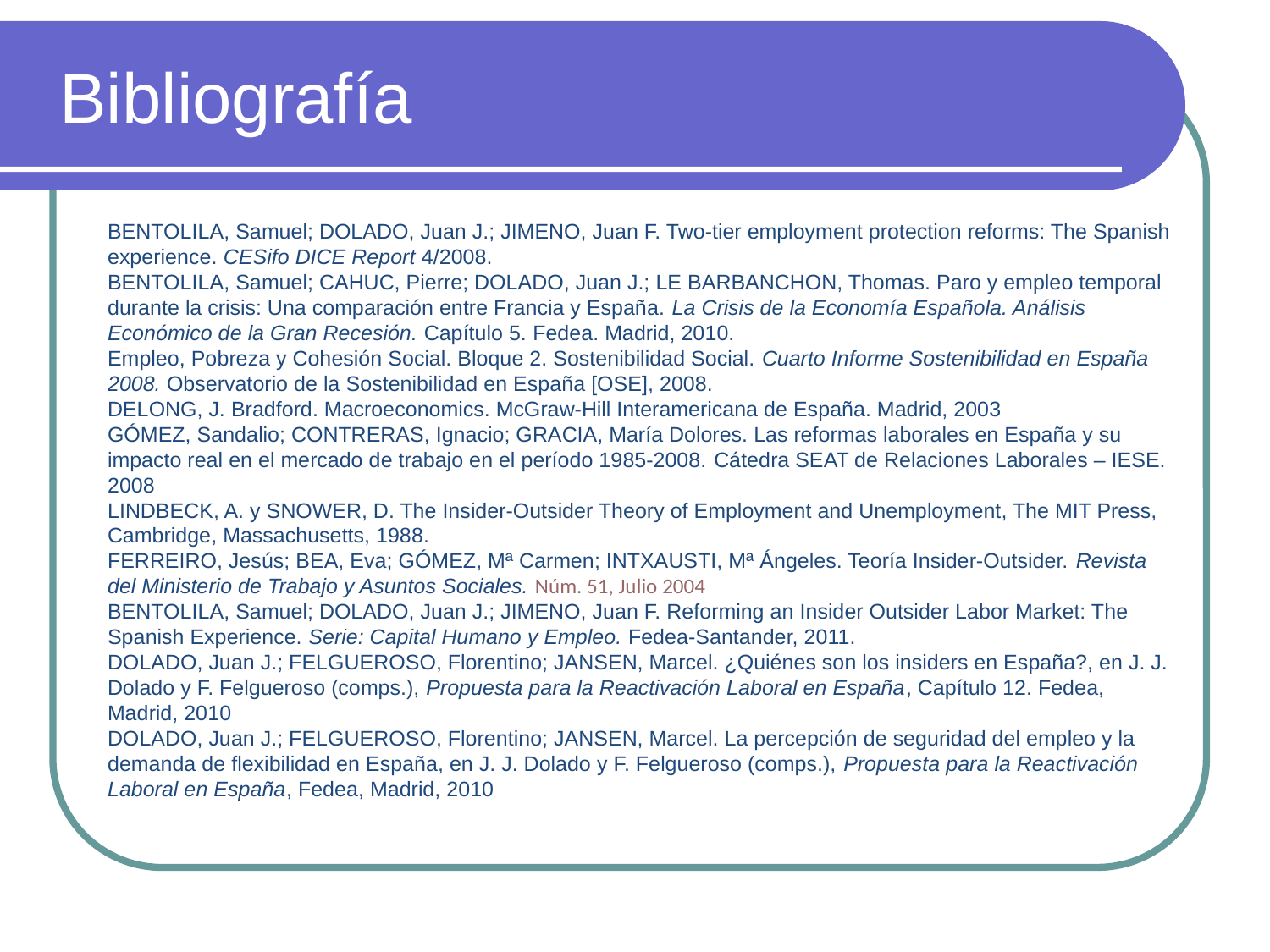

Bibliografía
BENTOLILA, Samuel; DOLADO, Juan J.; JIMENO, Juan F. Two-tier employment protection reforms: The Spanish experience. CESifo DICE Report 4/2008.
BENTOLILA, Samuel; CAHUC, Pierre; DOLADO, Juan J.; LE BARBANCHON, Thomas. Paro y empleo temporal durante la crisis: Una comparación entre Francia y España. La Crisis de la Economía Española. Análisis Económico de la Gran Recesión. Capítulo 5. Fedea. Madrid, 2010.
Empleo, Pobreza y Cohesión Social. Bloque 2. Sostenibilidad Social. Cuarto Informe Sostenibilidad en España 2008. Observatorio de la Sostenibilidad en España [OSE], 2008.
DELONG, J. Bradford. Macroeconomics. McGraw-Hill Interamericana de España. Madrid, 2003
GÓMEZ, Sandalio; CONTRERAS, Ignacio; GRACIA, María Dolores. Las reformas laborales en España y su impacto real en el mercado de trabajo en el período 1985-2008. Cátedra SEAT de Relaciones Laborales – IESE. 2008
LINDBECK, A. y SNOWER, D. The Insider-Outsider Theory of Employment and Unemployment, The MIT Press, Cambridge, Massachusetts, 1988.
FERREIRO, Jesús; BEA, Eva; GÓMEZ, Mª Carmen; INTXAUSTI, Mª Ángeles. Teoría Insider-Outsider. Revista del Ministerio de Trabajo y Asuntos Sociales. Núm. 51, Julio 2004
BENTOLILA, Samuel; DOLADO, Juan J.; JIMENO, Juan F. Reforming an Insider Outsider Labor Market: The Spanish Experience. Serie: Capital Humano y Empleo. Fedea-Santander, 2011.
DOLADO, Juan J.; FELGUEROSO, Florentino; JANSEN, Marcel. ¿Quiénes son los insiders en España?, en J. J. Dolado y F. Felgueroso (comps.), Propuesta para la Reactivación Laboral en España, Capítulo 12. Fedea, Madrid, 2010
DOLADO, Juan J.; FELGUEROSO, Florentino; JANSEN, Marcel. La percepción de seguridad del empleo y la demanda de flexibilidad en España, en J. J. Dolado y F. Felgueroso (comps.), Propuesta para la Reactivación Laboral en España, Fedea, Madrid, 2010